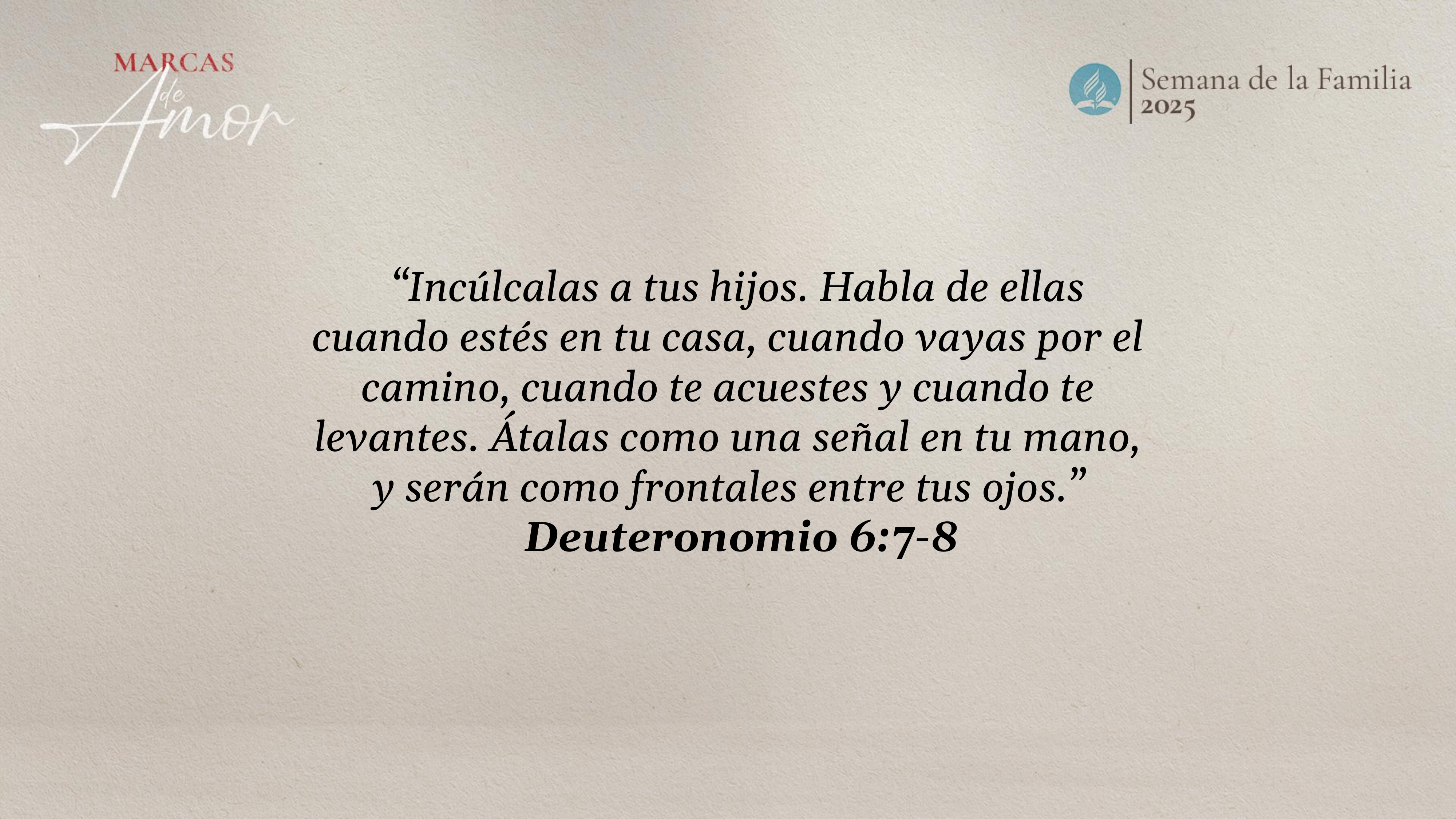

“Incúlcalas a tus hijos. Habla de ellas cuando estés en tu casa, cuando vayas por el camino, cuando te acuestes y cuando te levantes. Átalas como una señal en tu mano, y serán como frontales entre tus ojos.”
Deuteronomio 6:7-8